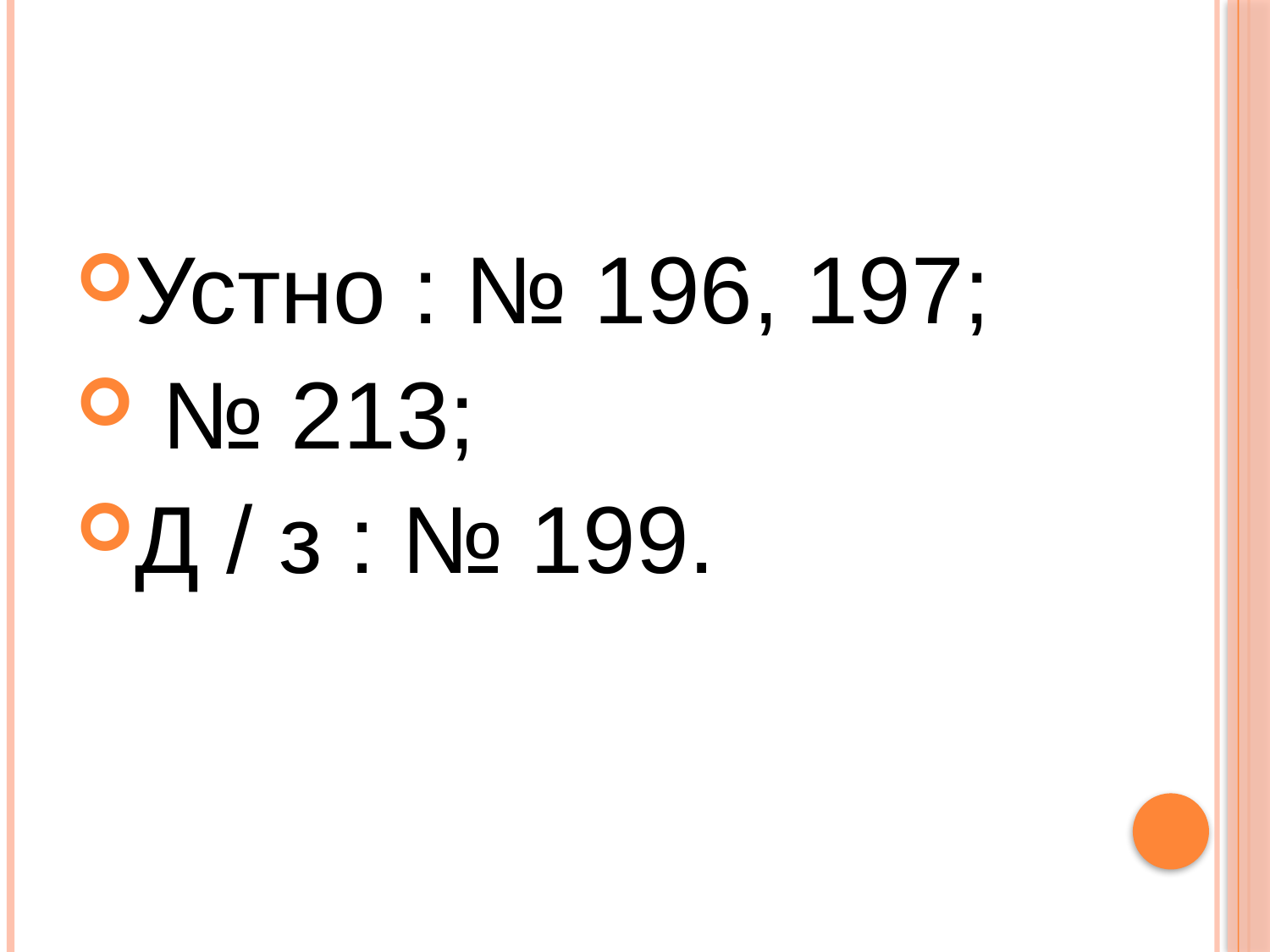

#
Устно : № 196, 197;
 № 213;
Д / з : № 199.